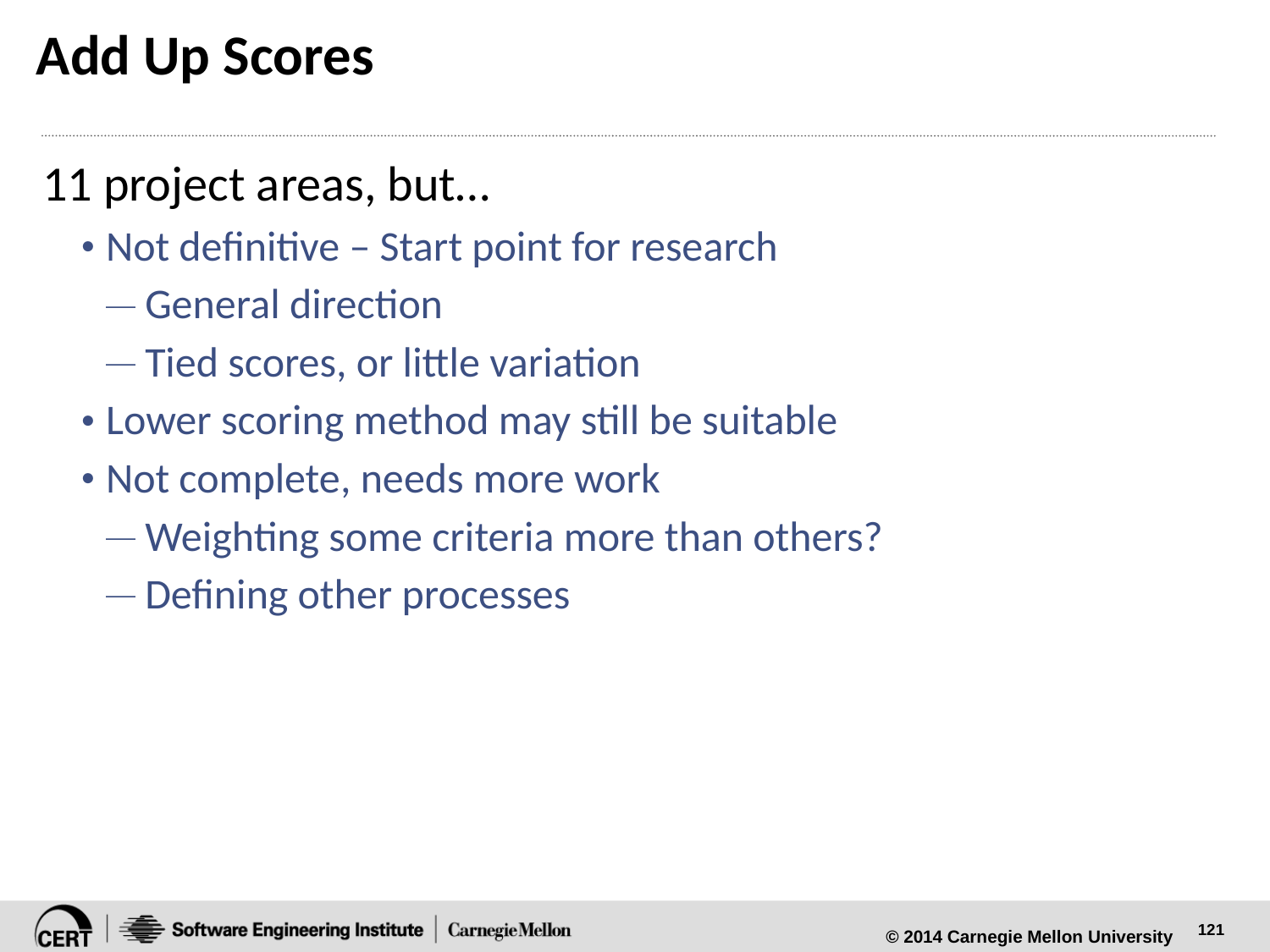

# Add Up Scores
11 project areas, but…
Not definitive – Start point for research
 General direction
 Tied scores, or little variation
Lower scoring method may still be suitable
Not complete, needs more work
 Weighting some criteria more than others?
 Defining other processes